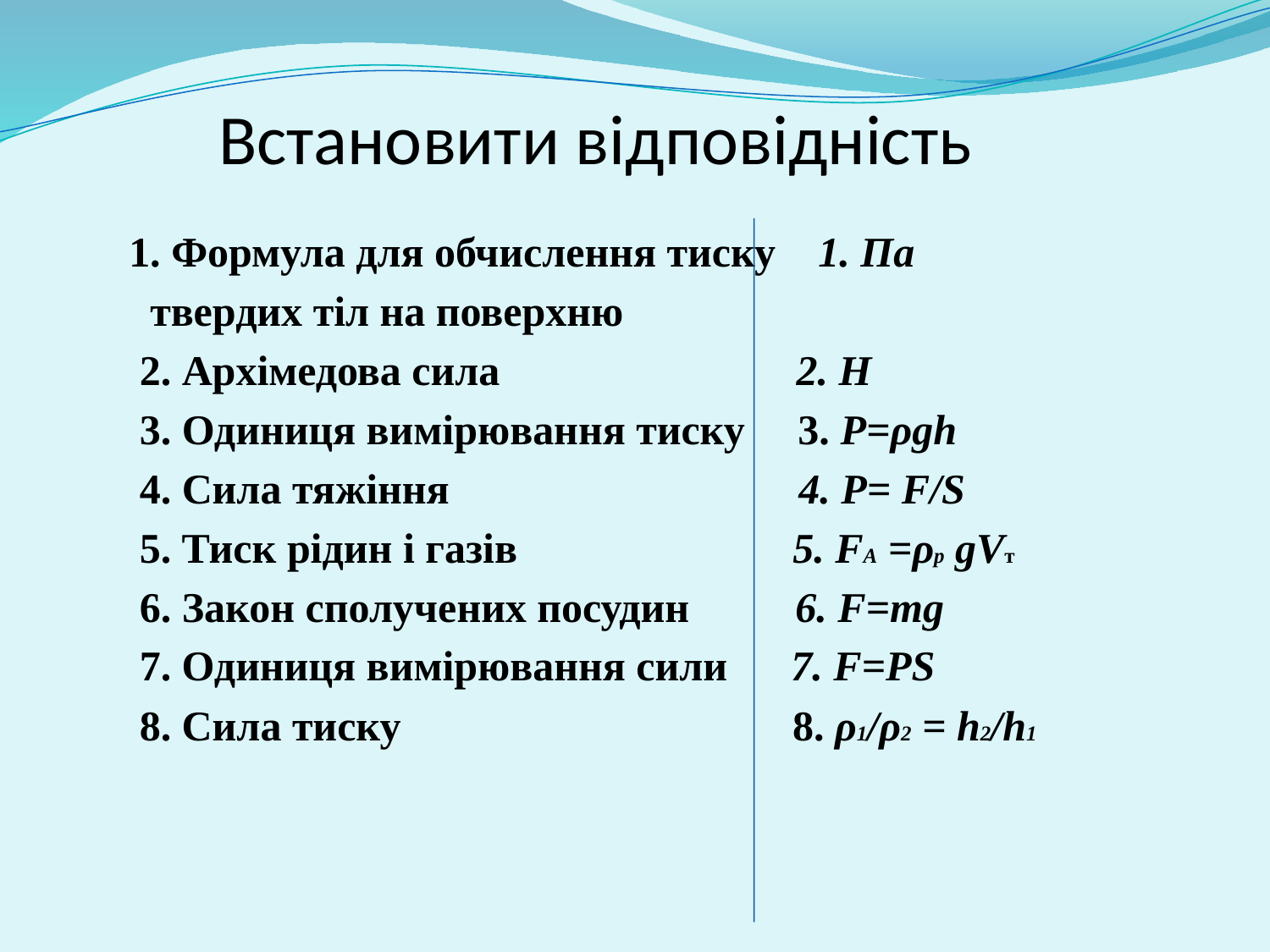

# Встановити відповідність
1. Формула для обчислення тиску    1. Па
  твердих тіл на поверхню
 2. Архімедова сила                            2. Н
 3. Одиниця вимірювання тиску     3. Р=ρgh
 4. Сила тяжіння                                 4. Р= F/S
 5. Тиск рідин і газів                          5. FА =ρр gVт
 6. Закон сполучених посудин          6. F=mg
 7. Одиниця вимірювання сили      7. F=PS
 8. Сила тиску                                     8. ρ1/ρ2 = h2/h1